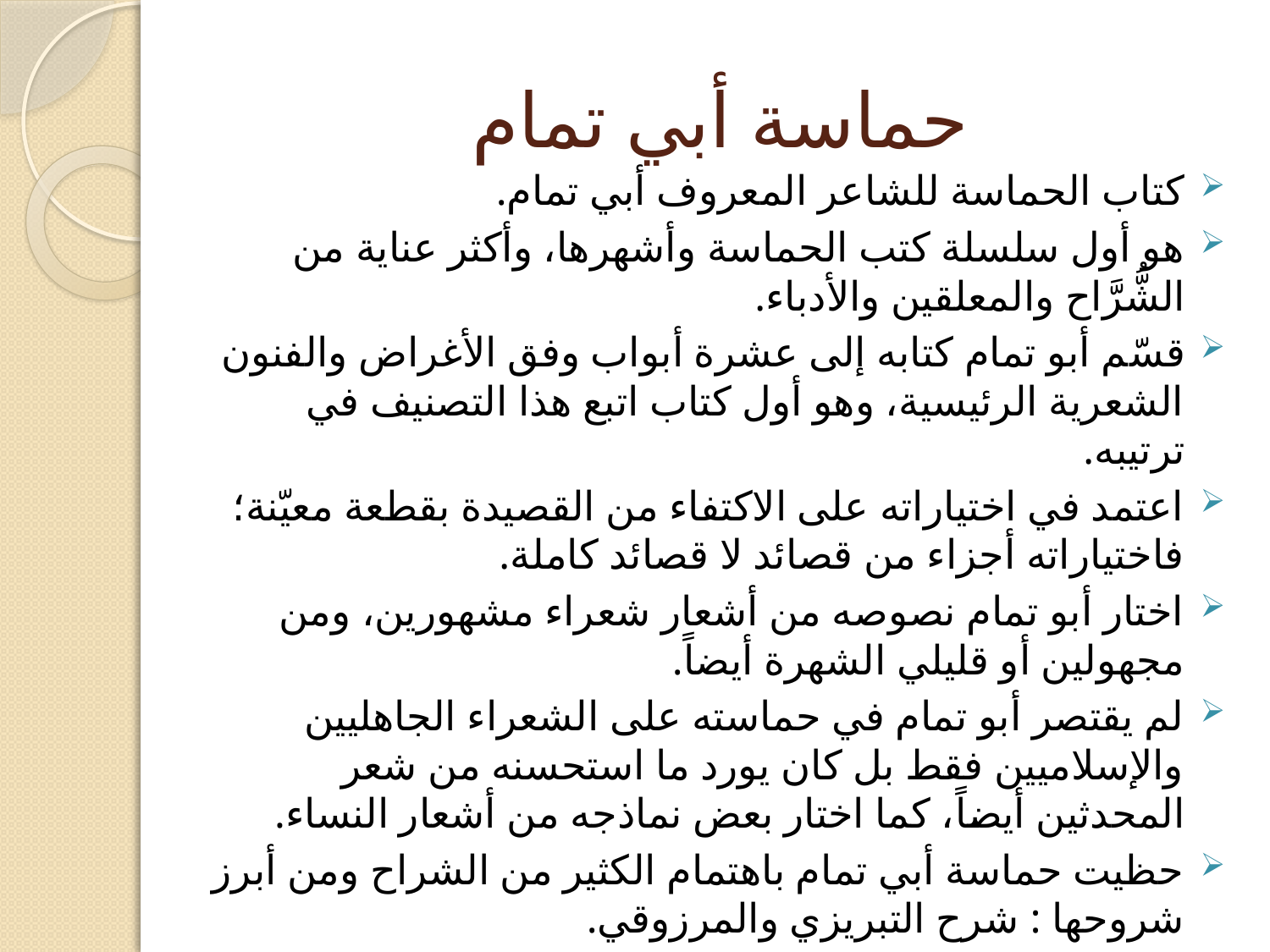

# حماسة أبي تمام
كتاب الحماسة للشاعر المعروف أبي تمام.
هو أول سلسلة كتب الحماسة وأشهرها، وأكثر عناية من الشُّرَّاح والمعلقين والأدباء.
قسّم أبو تمام كتابه إلى عشرة أبواب وفق الأغراض والفنون الشعرية الرئيسية، وهو أول كتاب اتبع هذا التصنيف في ترتيبه.
اعتمد في اختياراته على الاكتفاء من القصيدة بقطعة معيّنة؛ فاختياراته أجزاء من قصائد لا قصائد كاملة.
اختار أبو تمام نصوصه من أشعار شعراء مشهورين، ومن مجهولين أو قليلي الشهرة أيضاً.
لم يقتصر أبو تمام في حماسته على الشعراء الجاهليين والإسلاميين فقط بل كان يورد ما استحسنه من شعر المحدثين أيضاً، كما اختار بعض نماذجه من أشعار النساء.
حظيت حماسة أبي تمام باهتمام الكثير من الشراح ومن أبرز شروحها : شرح التبريزي والمرزوقي.